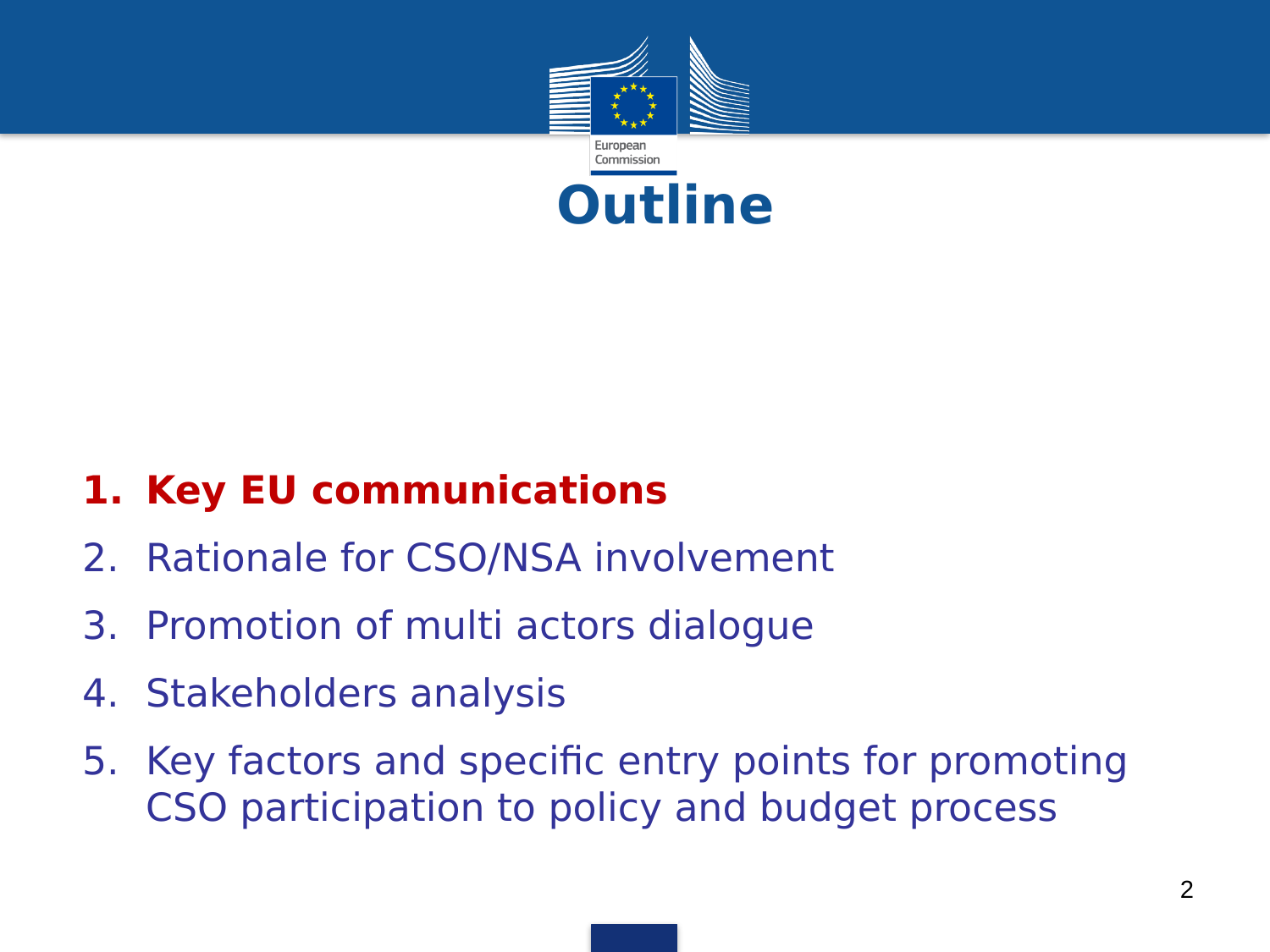

# Outline

Key EU communications
Rationale for CSO/NSA involvement
Promotion of multi actors dialogue
Stakeholders analysis
Key factors and specific entry points for promoting CSO participation to policy and budget process

2